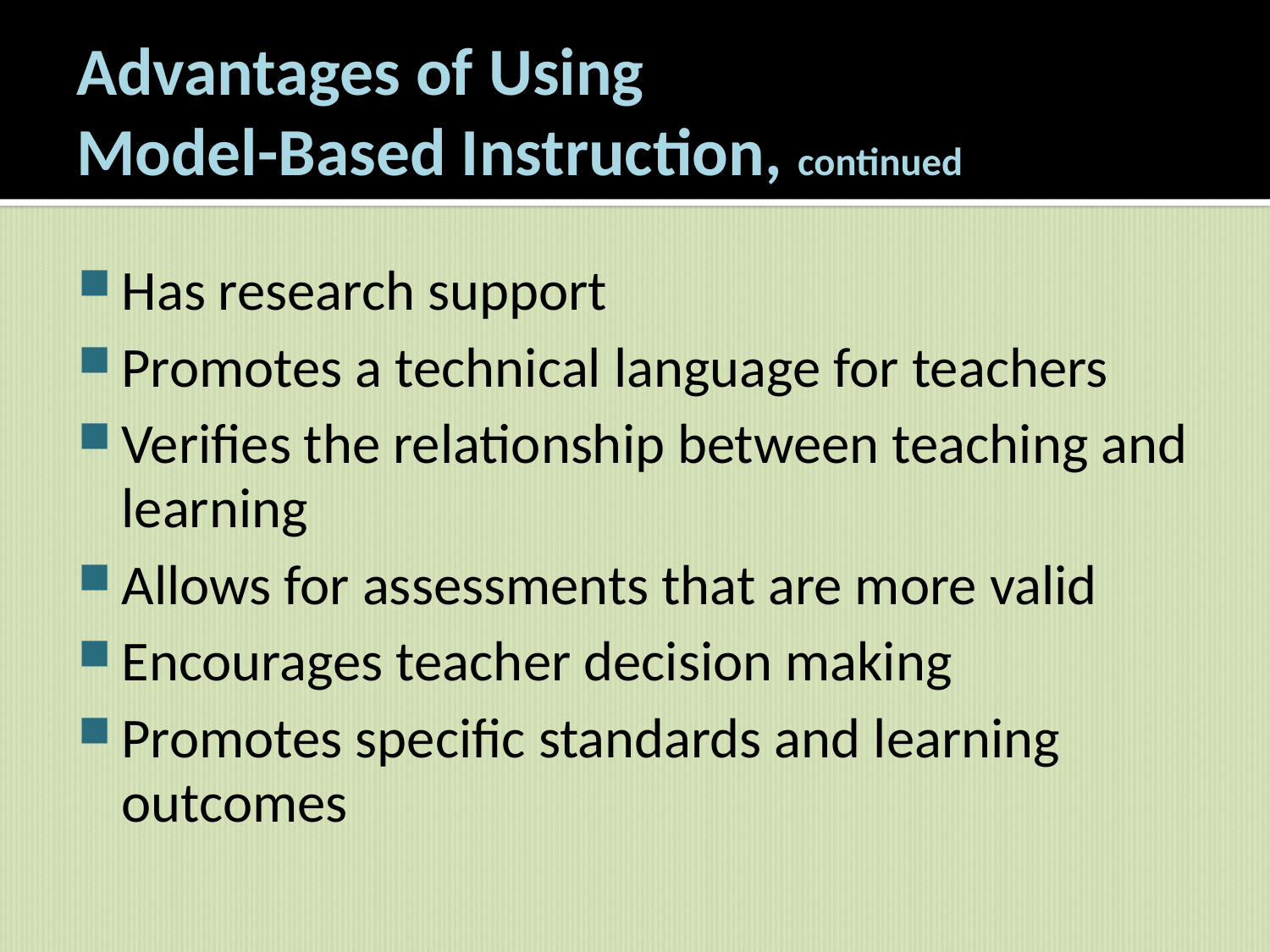

# Advantages of Using Model-Based Instruction, continued
Has research support
Promotes a technical language for teachers
Verifies the relationship between teaching and learning
Allows for assessments that are more valid
Encourages teacher decision making
Promotes specific standards and learning outcomes